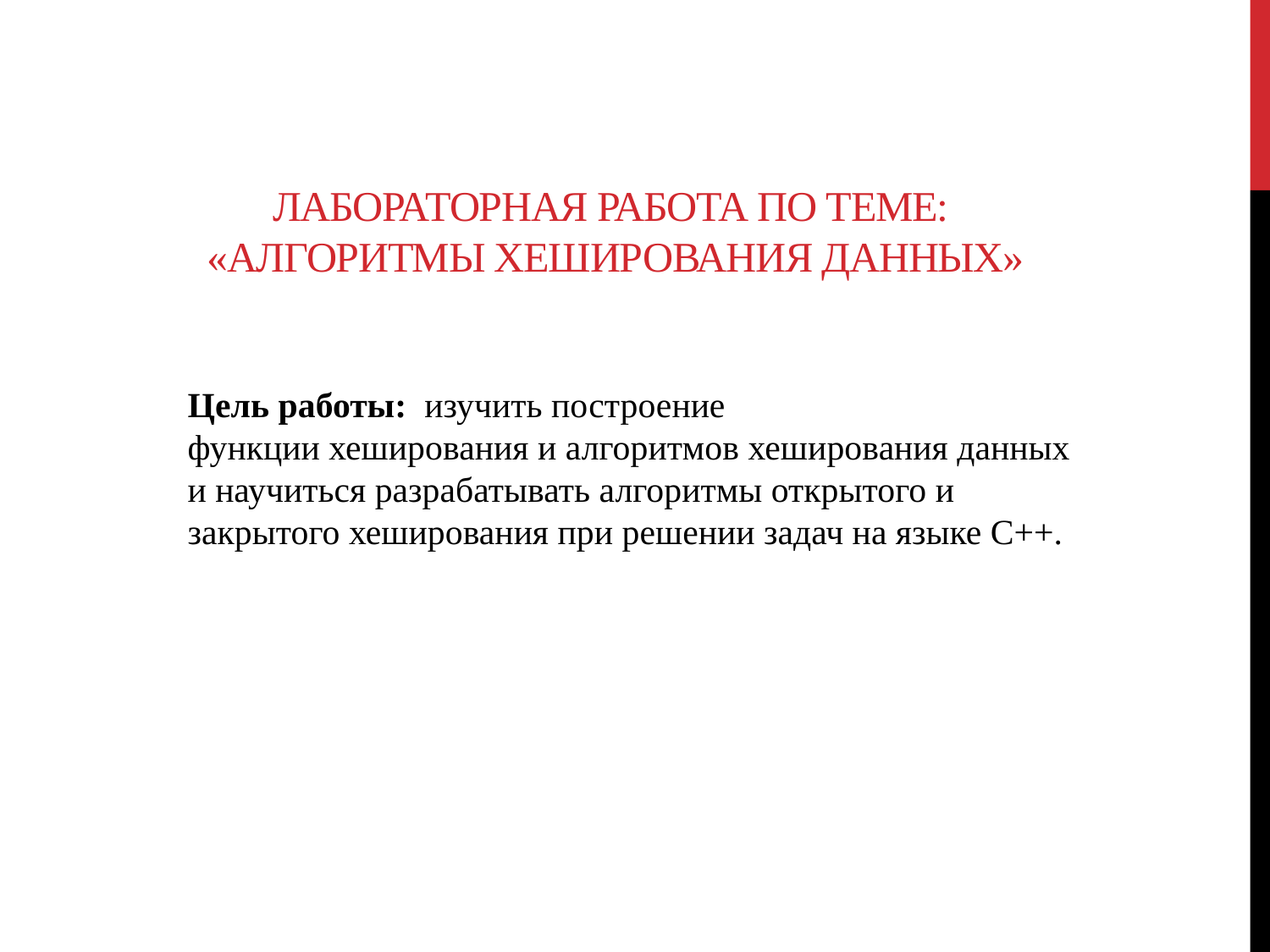

# Лабораторная работа по теме: «Алгоритмы хеширования данных»
Цель работы:  изучить построение функции хеширования и алгоритмов хеширования данных и научиться разрабатывать алгоритмы открытого и закрытого хеширования при решении задач на языке C++.